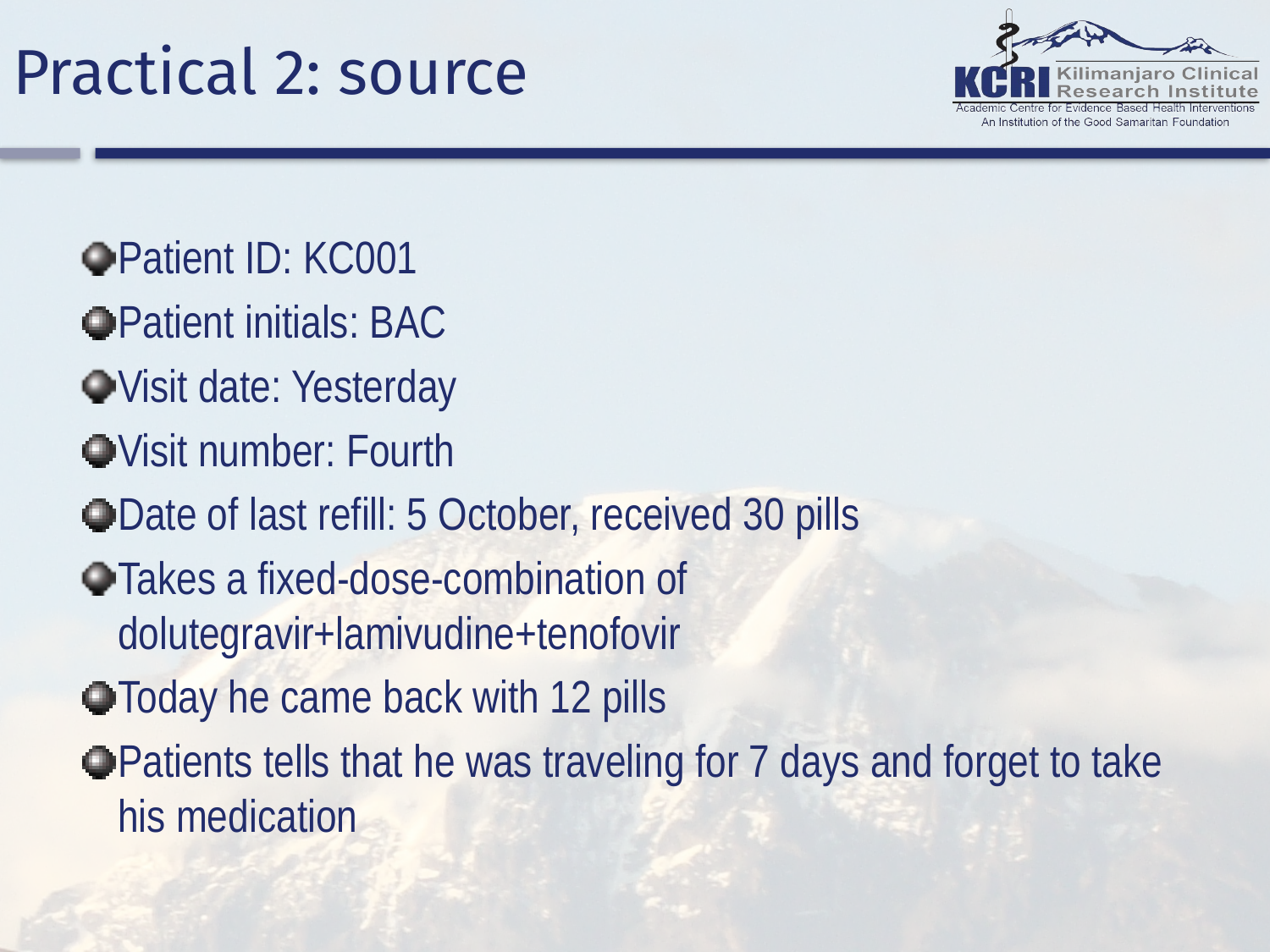

# Practical 2: source
Patient ID: KC001
Patient initials: BAC
Visit date: Yesterday
Visit number: Fourth
Date of last refill: 5 October, received 30 pills
Takes a fixed-dose-combination of dolutegravir+lamivudine+tenofovir
Today he came back with 12 pills
Patients tells that he was traveling for 7 days and forget to take his medication